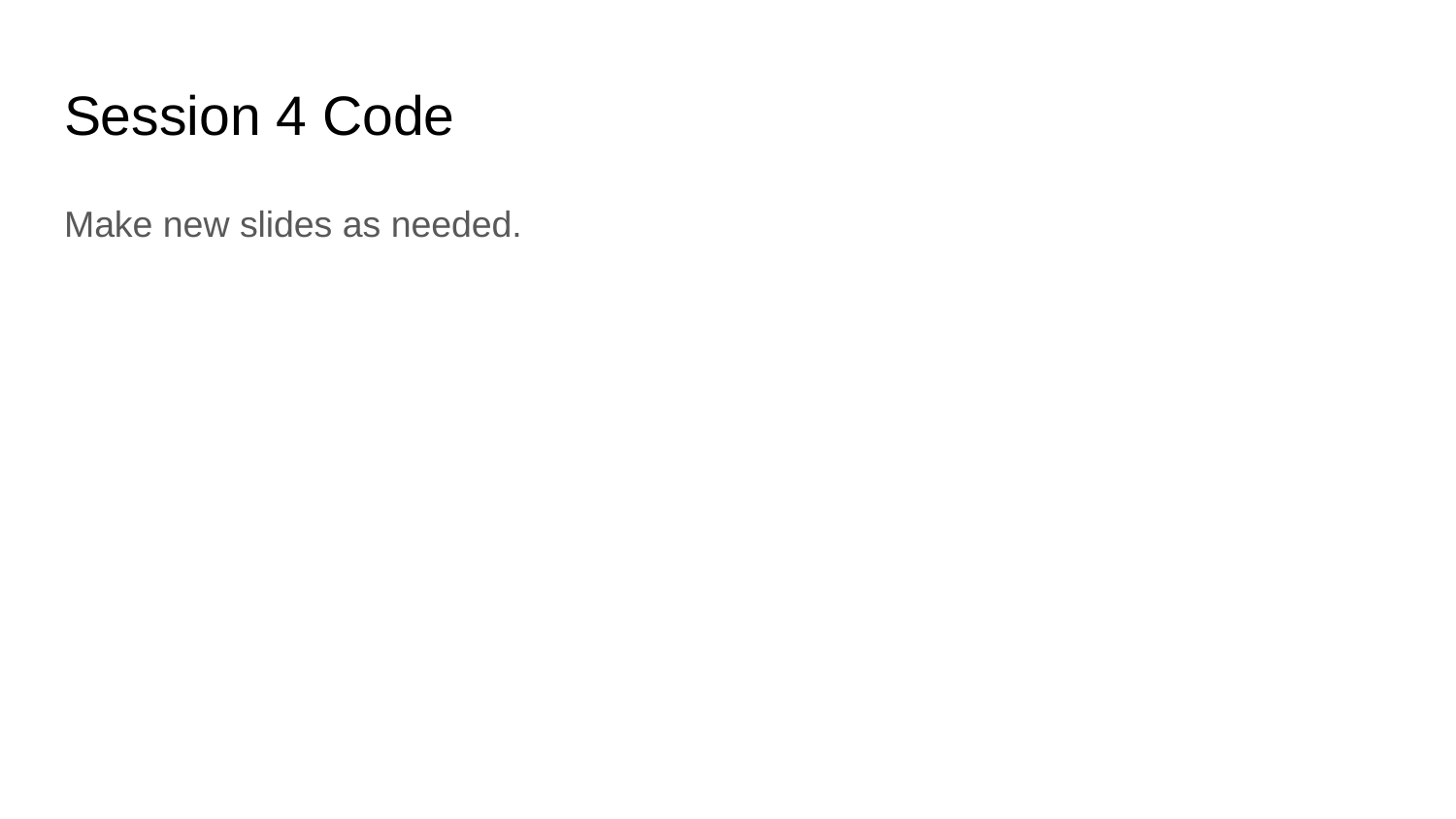

# Session 4 Code
Make new slides as needed.